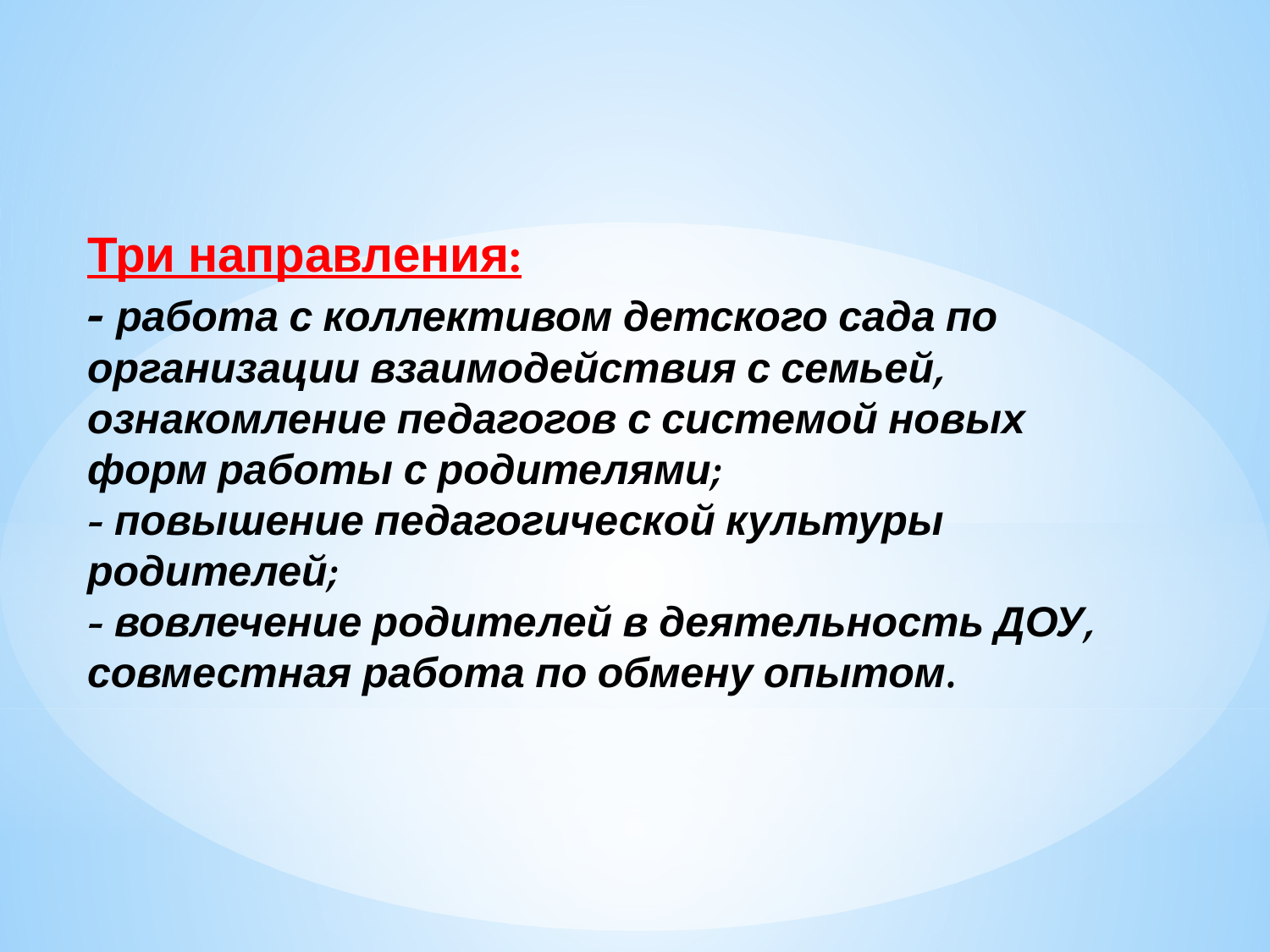

Три направления:
- работа с коллективом детского сада по организации взаимодействия с семьей, ознакомление педагогов с системой новых форм работы с родителями;
- повышение педагогической культуры родителей;
- вовлечение родителей в деятельность ДОУ, совместная работа по обмену опытом.